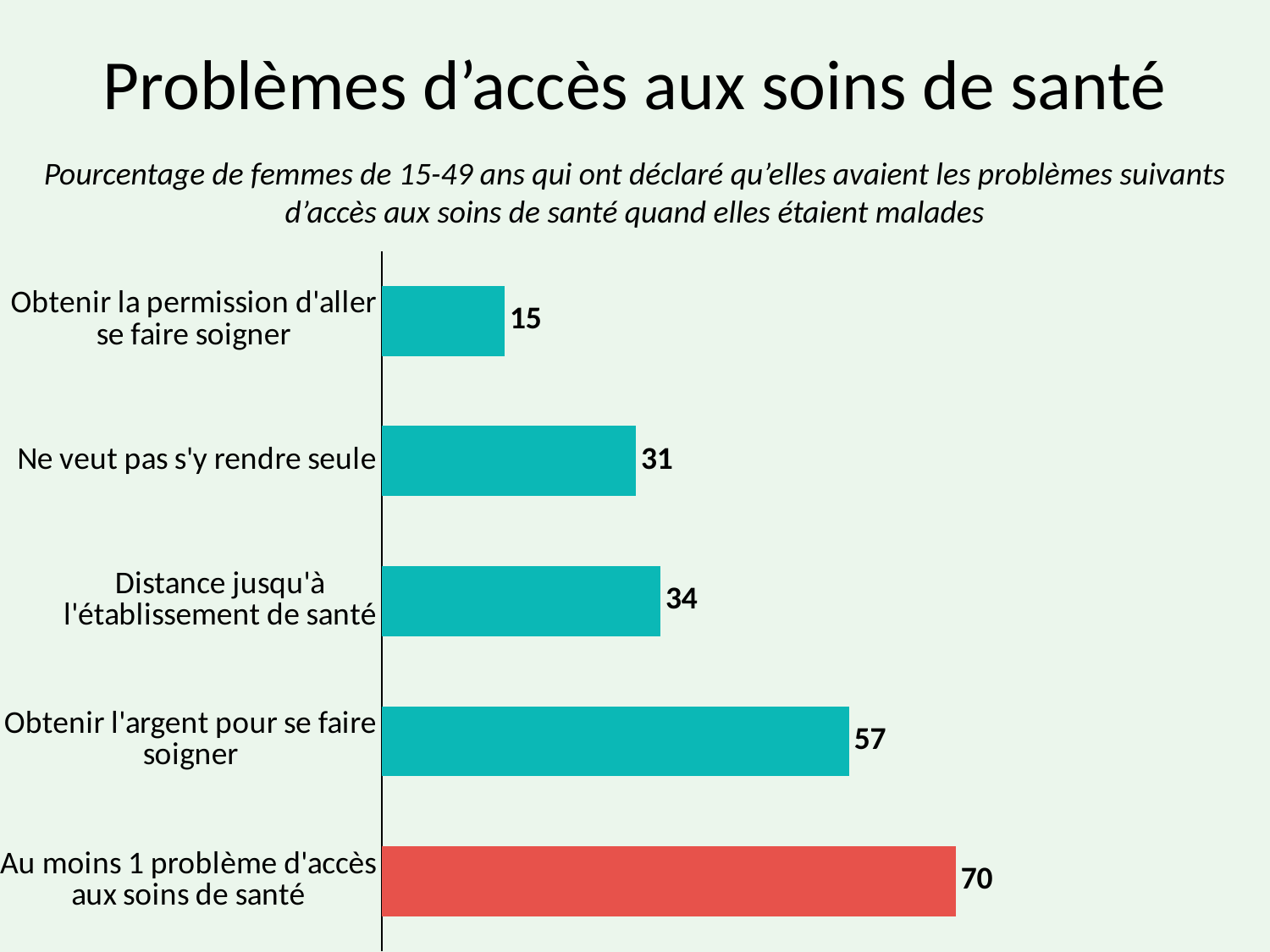

# Problèmes d’accès aux soins de santé
Pourcentage de femmes de 15-49 ans qui ont déclaré qu’elles avaient les problèmes suivants d’accès aux soins de santé quand elles étaient malades

### Chart

| Category | Series 1 |
|---|---|
| Au moins 1 problème d'accès aux soins de santé | 70.0 |
| Obtenir l'argent pour se faire soigner | 57.0 |
| Distance jusqu'à l'établissement de santé | 34.0 |
| Ne veut pas s'y rendre seule | 31.0 |
| Obtenir la permission d'aller se faire soigner | 15.0 |